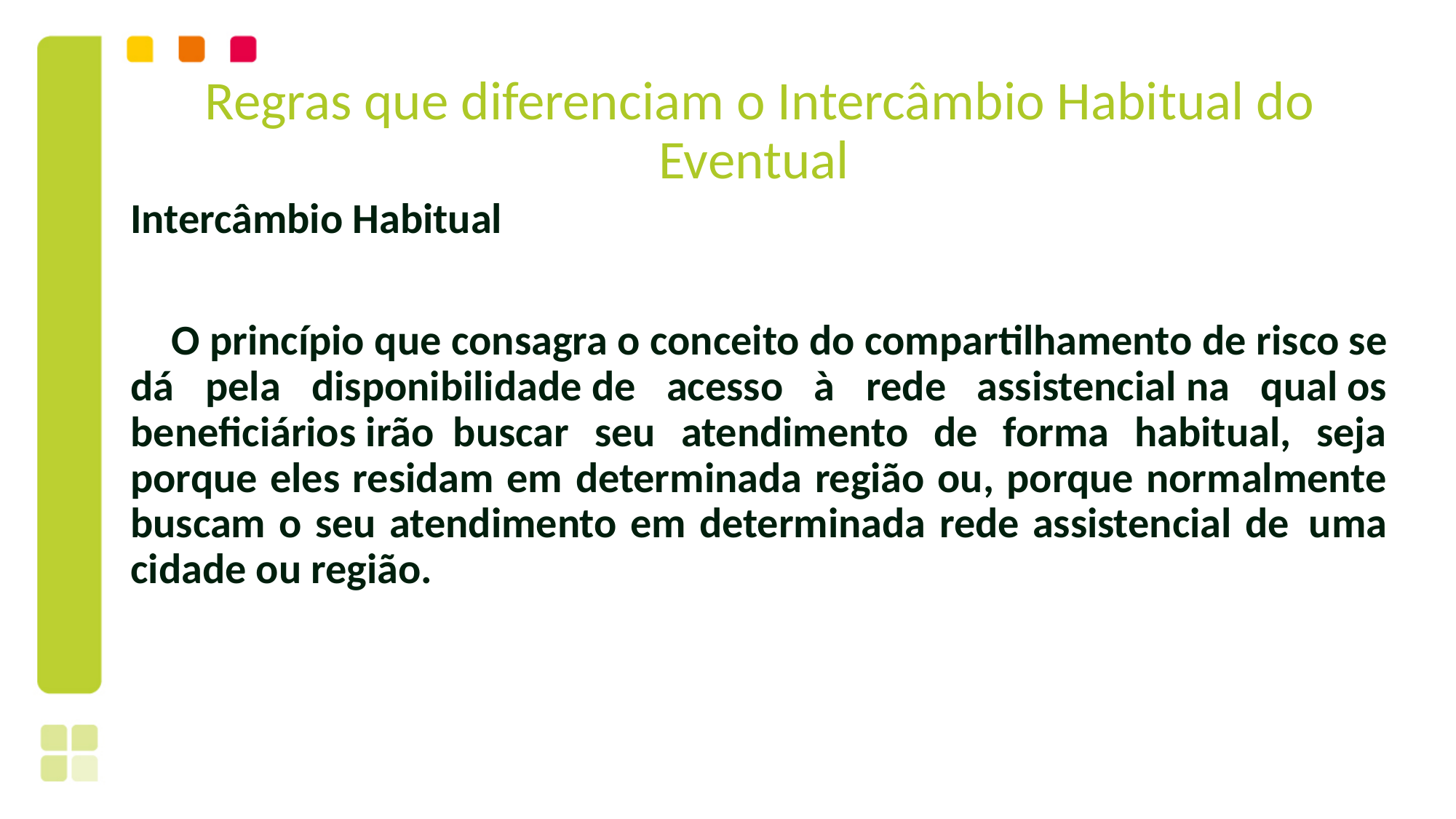

# Regras que diferenciam o Intercâmbio Habitual do Eventual
Intercâmbio Habitual

    O princípio que consagra o conceito do compartilhamento de risco se dá pela disponibilidade de acesso à rede assistencial na qual os beneficiários irão  buscar seu atendimento de forma habitual, seja porque eles residam em determinada região ou, porque normalmente buscam o seu atendimento em determinada rede assistencial de  uma cidade ou região.